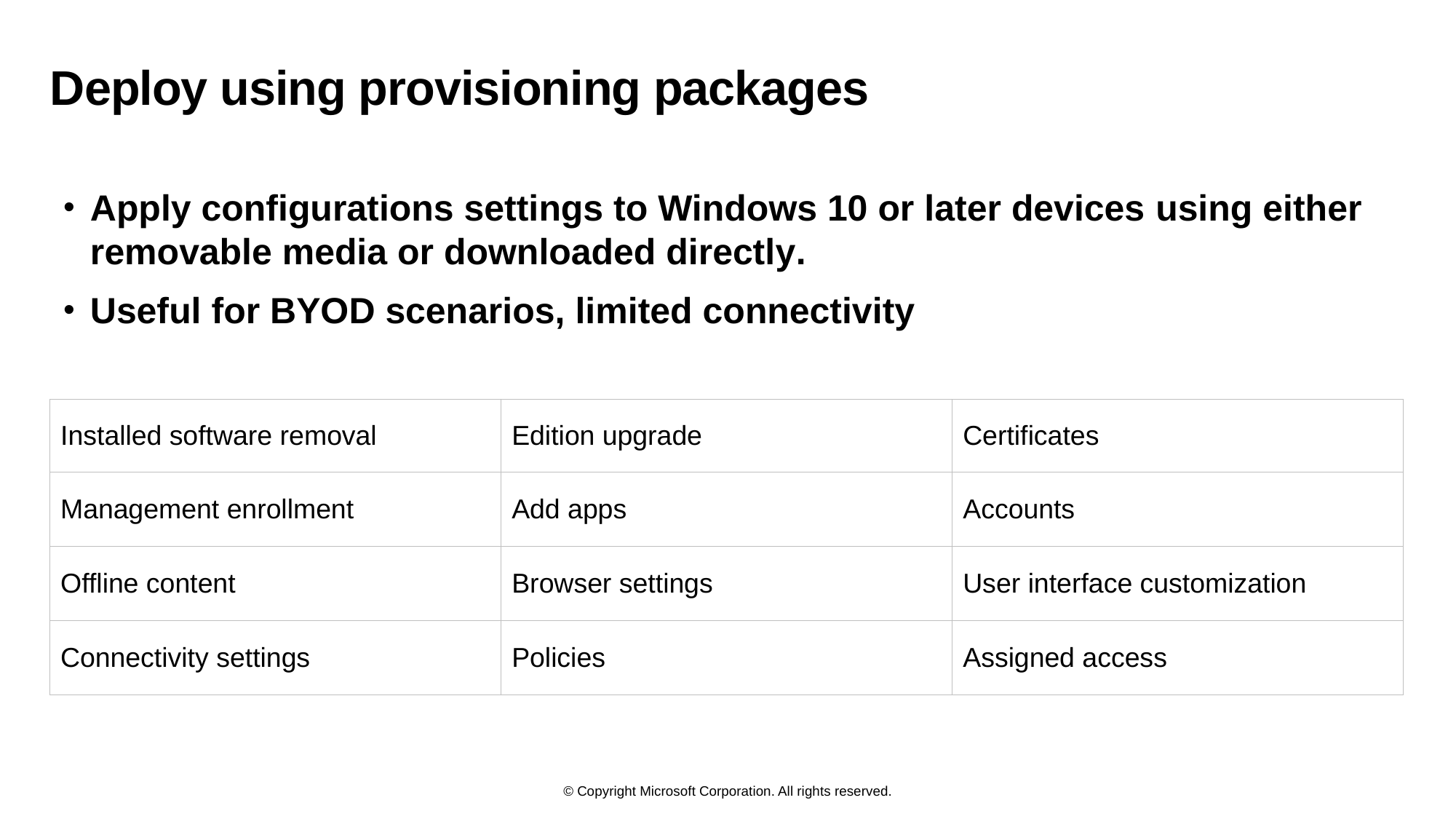

# Deploy using provisioning packages
Apply configurations settings to Windows 10 or later devices using either removable media or downloaded directly.
Useful for BYOD scenarios, limited connectivity
| Installed software removal | Edition upgrade | Certificates |
| --- | --- | --- |
| Management enrollment | Add apps | Accounts |
| Offline content | Browser settings | User interface customization |
| Connectivity settings | Policies | Assigned access |